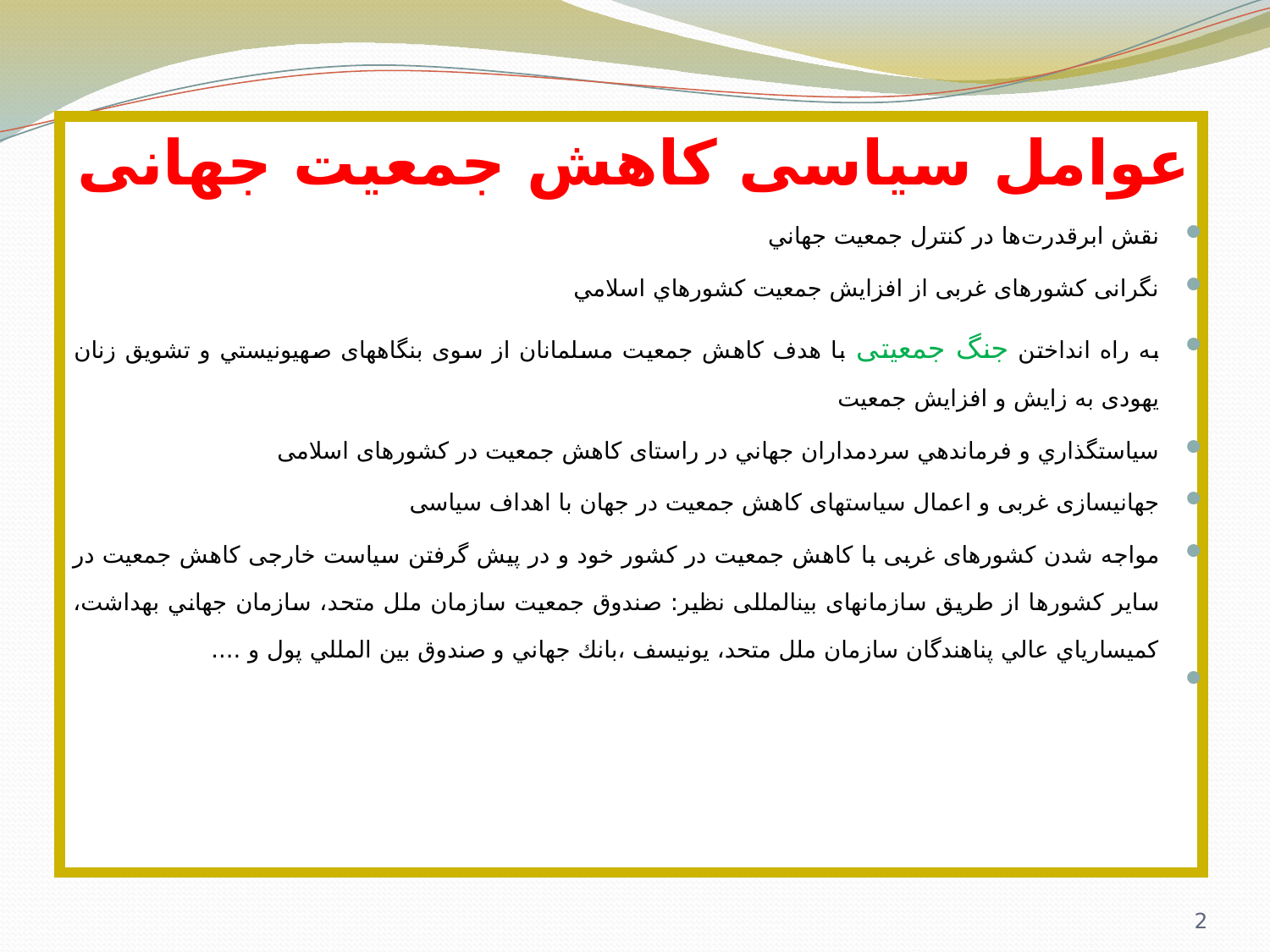

عوامل سیاسی کاهش جمعیت جهانی
نقش ابرقدرت‌­ها در كنترل جمعيت جهاني
نگرانی کشورهای غربی از افزايش جمعيت کشور‌هاي اسلامي
به راه انداختن جنگ جمعیتی با هدف کاهش جمعیت مسلمانان از سوی بنگاه­های صهيونيستي و تشویق زنان یهودی به زایش و افزایش جمعیت
سياستگذاري و فرماندهي سردمداران جهاني در راستای کاهش جمعیت در کشورهای اسلامی
جهانی­سازی غربی و اعمال سیاست­های کاهش جمعیت در جهان با اهداف سیاسی
مواجه شدن کشورهای غربی با کاهش جمعیت در كشور خود و در پیش گرفتن سیاست خارجی کاهش جمعیت در سایر کشورها از طریق سازمان­های بین­المللی نظیر: صندوق جمعيت سازمان ملل متحد، سازمان جهاني بهداشت، كميسارياي عالي پناهندگان سازمان ملل متحد، يونيسف ،بانك جهاني و صندوق بين المللي پول و ....

2